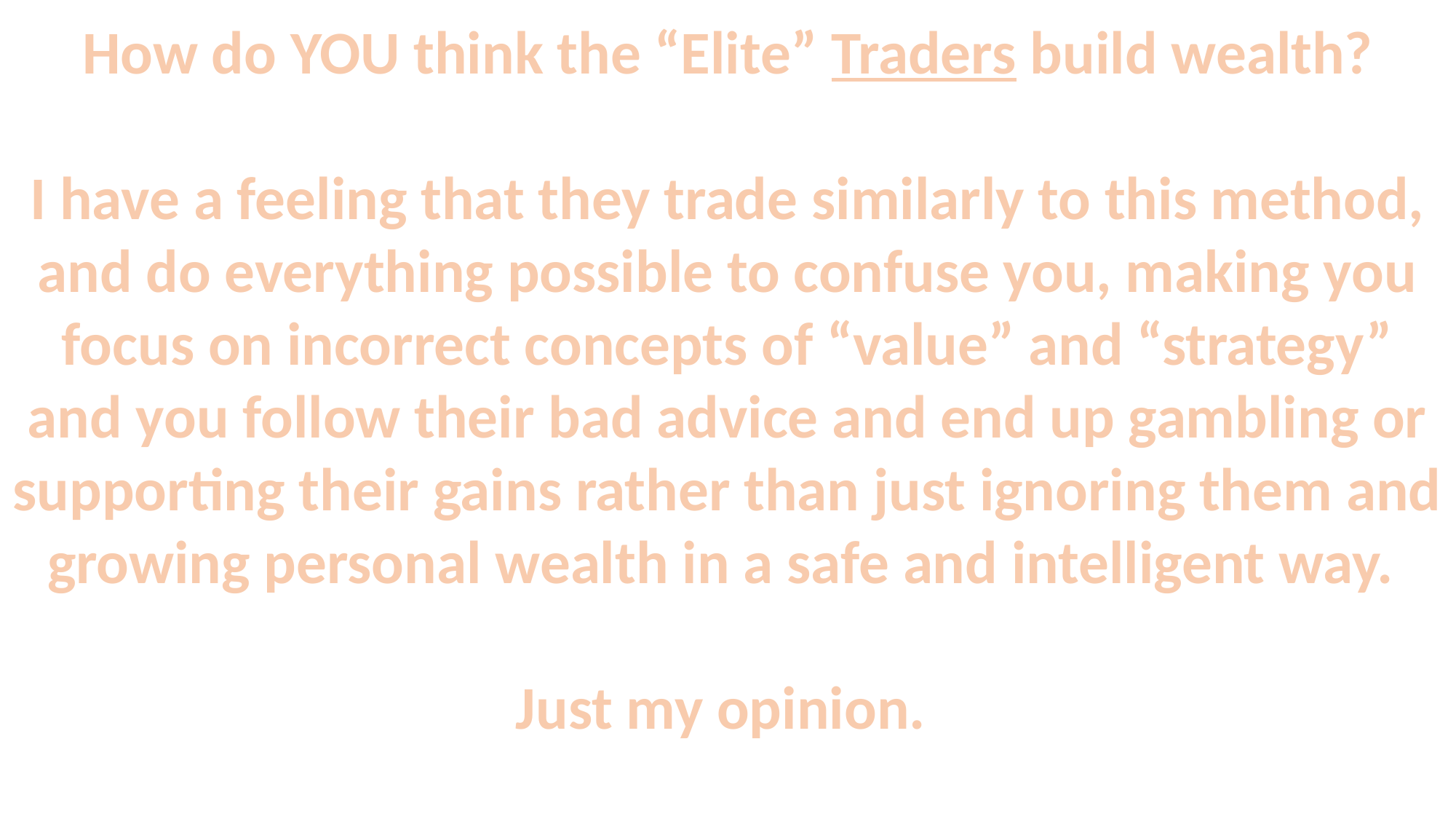

How do YOU think the “Elite” Traders build wealth?

I have a feeling that they trade similarly to this method, and do everything possible to confuse you, making you focus on incorrect concepts of “value” and “strategy” and you follow their bad advice and end up gambling or supporting their gains rather than just ignoring them and growing personal wealth in a safe and intelligent way.

Just my opinion.